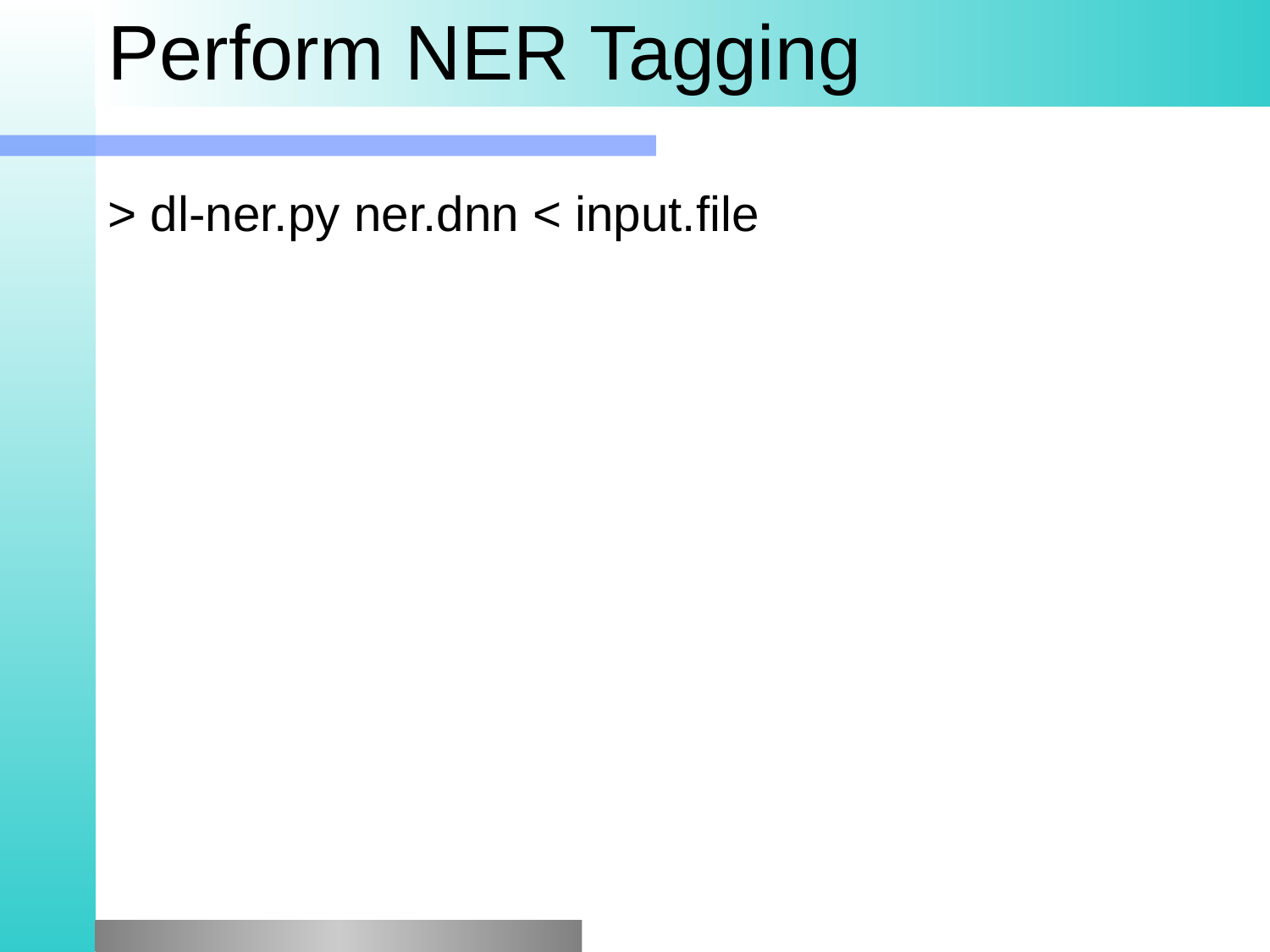

# Perform NER Tagging
> dl-ner.py ner.dnn < input.file